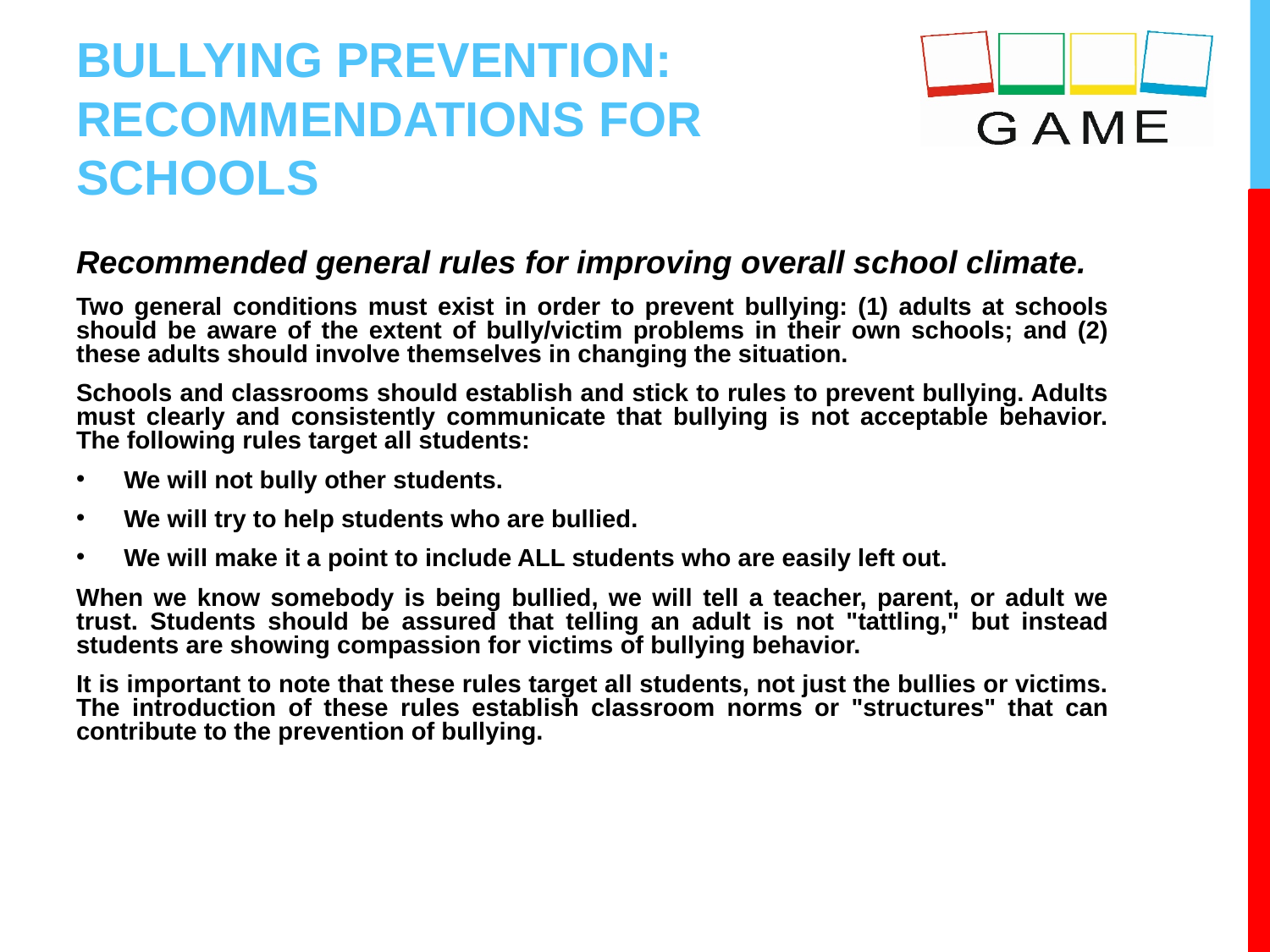

# BULLYING PREVENTION: RECOMMENDATIONS FOR SCHOOLS
Recommended general rules for improving overall school climate.
Two general conditions must exist in order to prevent bullying: (1) adults at schools should be aware of the extent of bully/victim problems in their own schools; and (2) these adults should involve themselves in changing the situation.
Schools and classrooms should establish and stick to rules to prevent bullying. Adults must clearly and consistently communicate that bullying is not acceptable behavior. The following rules target all students:
We will not bully other students.
We will try to help students who are bullied.
We will make it a point to include ALL students who are easily left out.
When we know somebody is being bullied, we will tell a teacher, parent, or adult we trust. Students should be assured that telling an adult is not "tattling," but instead students are showing compassion for victims of bullying behavior.
It is important to note that these rules target all students, not just the bullies or victims. The introduction of these rules establish classroom norms or "structures" that can contribute to the prevention of bullying.